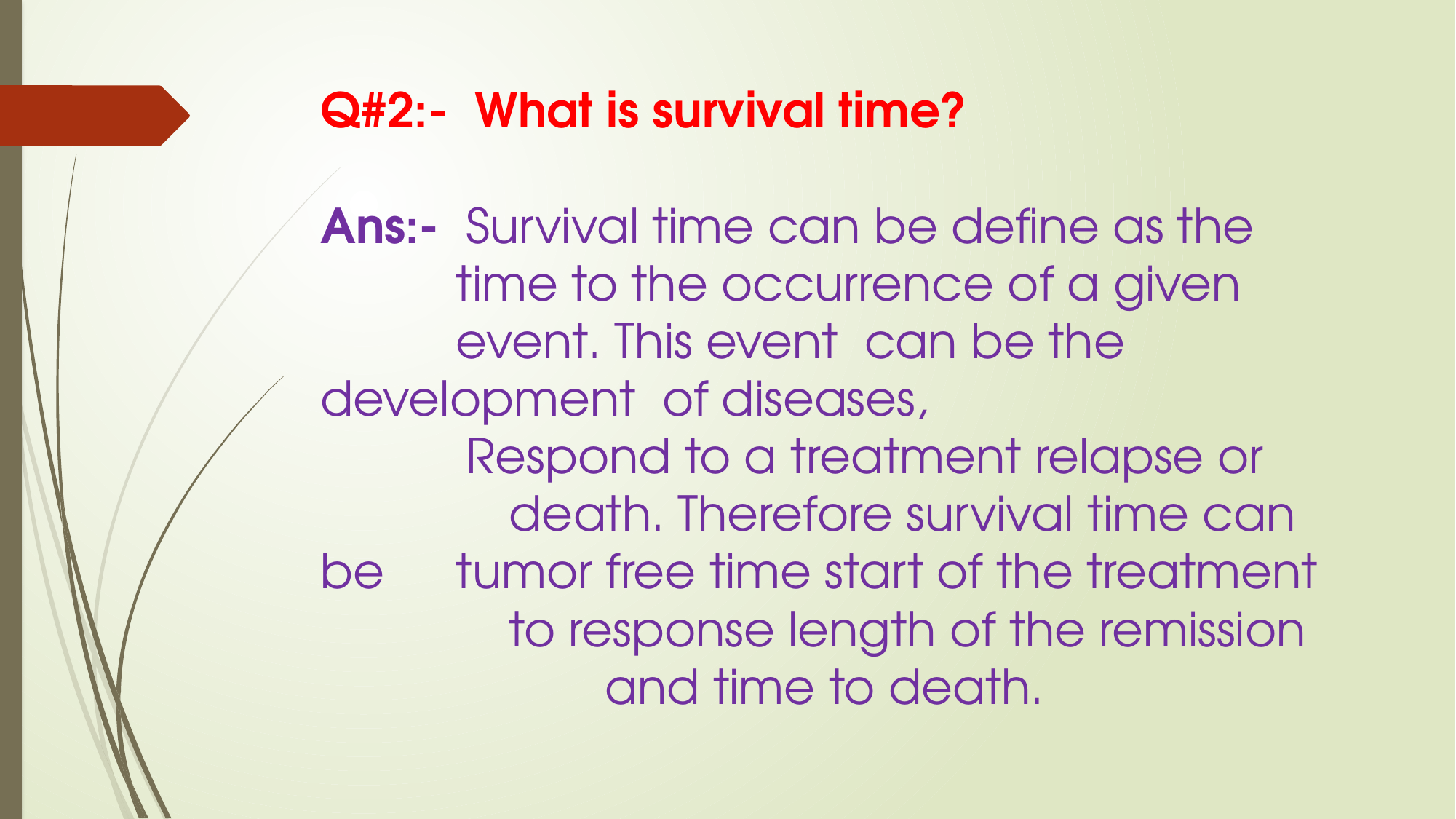

# Q#2:-  What is survival time? Ans:-  Survival time can be define as the  				   time to the occurrence of a given 				   event. This event  can be the 						   development  of diseases, Respond to a treatment relapse or       	       death. Therefore survival time can be  		   tumor free time start of the treatment  	       to response length of the remission  	    	       and time to death.